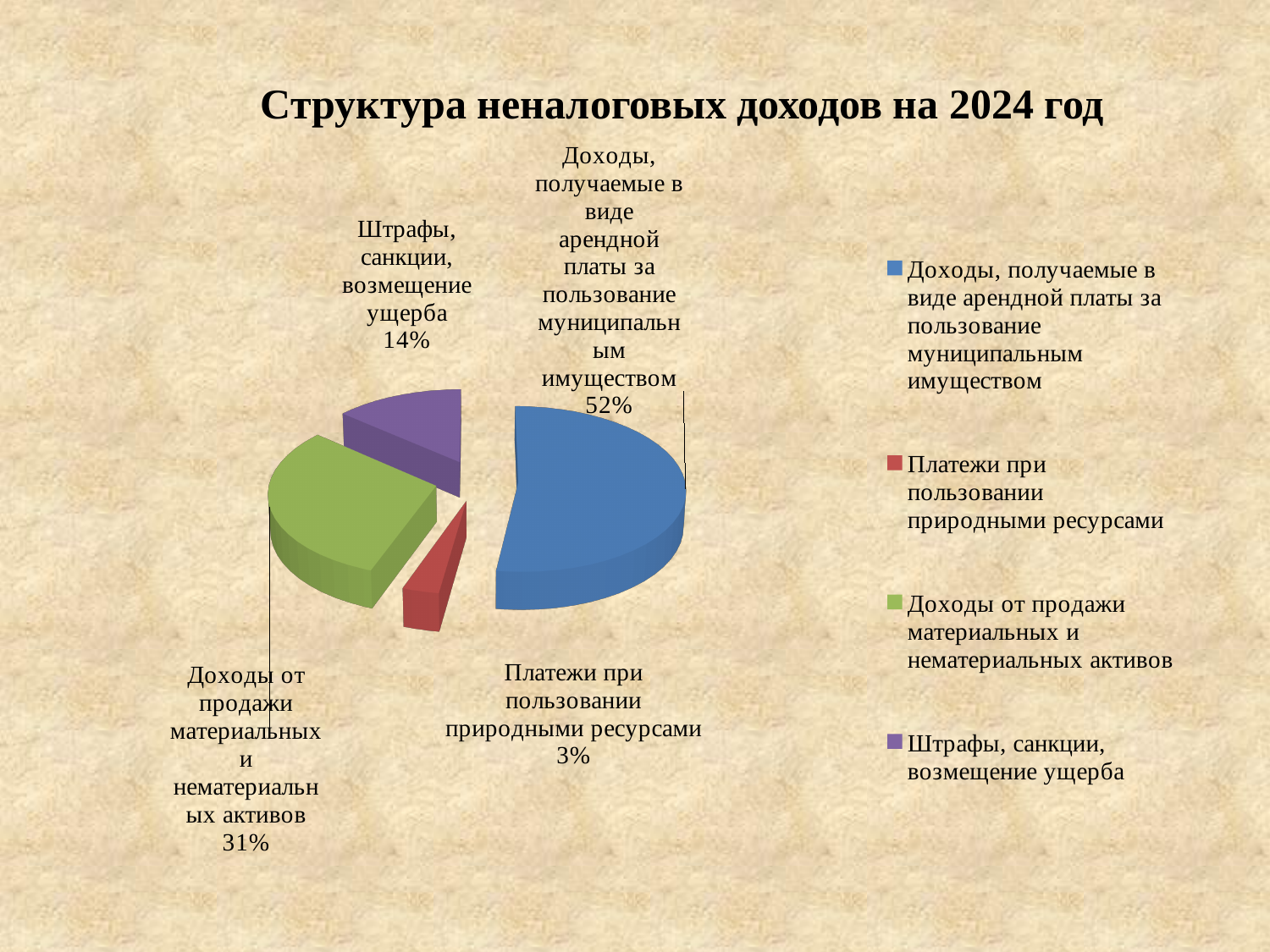

Структура неналоговых доходов на 2024 год

[unsupported chart]